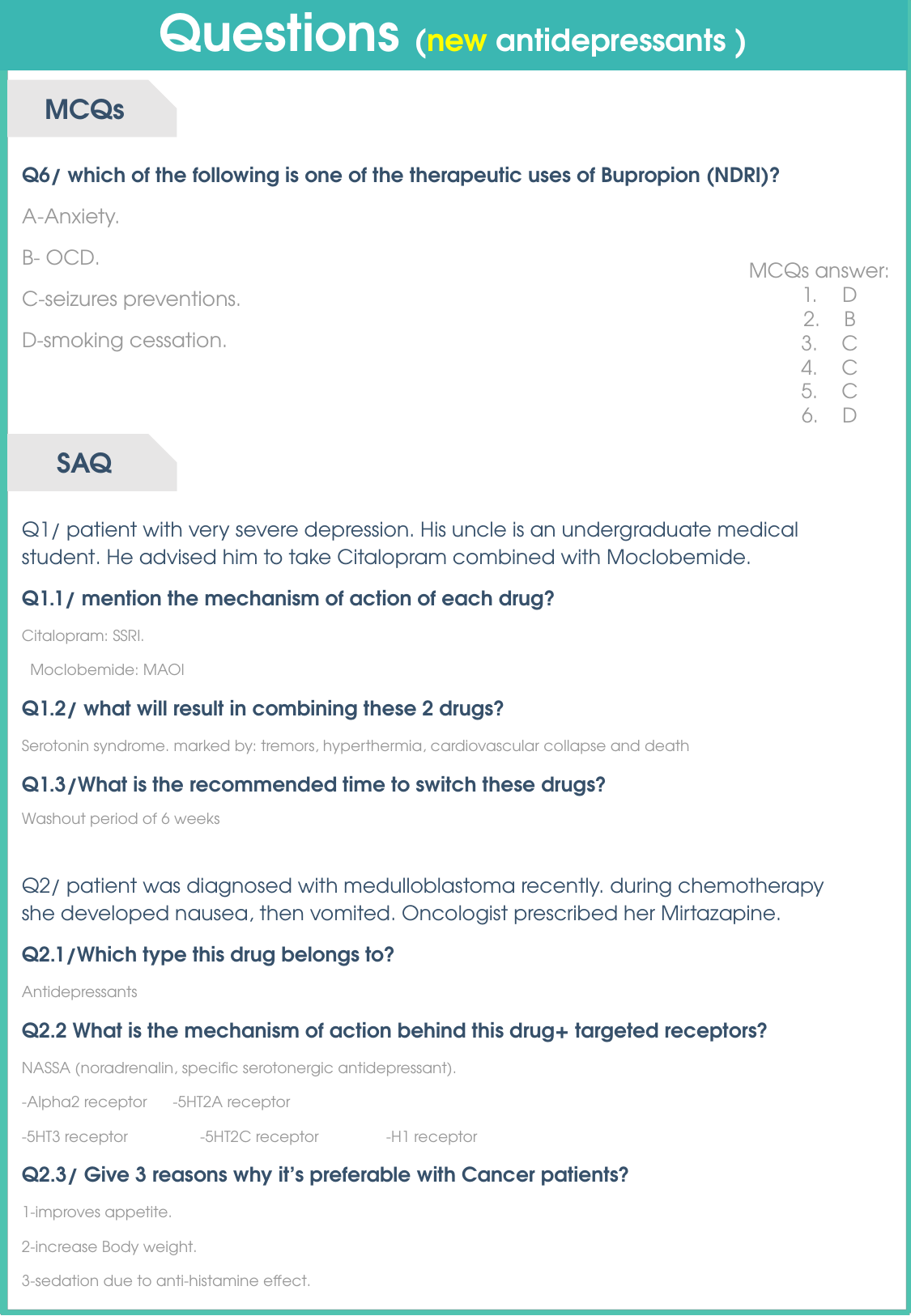

Questions (new antidepressants )
MCQs
Q6/ which of the following is one of the therapeutic uses of Bupropion (NDRI)?
A-Anxiety.
B- OCD.
C-seizures preventions.
D-smoking cessation.

MCQs answer:
D
B
C
C
C
D

MCQs
SAQ
Q1/ patient with very severe depression. His uncle is an undergraduate medical student. He advised him to take Citalopram combined with Moclobemide.
Q1.1/ mention the mechanism of action of each drug?
Citalopram: SSRI.
  Moclobemide: MAOI
Q1.2/ what will result in combining these 2 drugs?
Serotonin syndrome. marked by: tremors, hyperthermia, cardiovascular collapse and death
Q1.3/What is the recommended time to switch these drugs?
Washout period of 6 weeks

Q2/ patient was diagnosed with medulloblastoma recently. during chemotherapy she developed nausea, then vomited. Oncologist prescribed her Mirtazapine.
Q2.1/Which type this drug belongs to?
Antidepressants
Q2.2 What is the mechanism of action behind this drug+ targeted receptors?
NASSA (noradrenalin, specific serotonergic antidepressant).
-Alpha2 receptor      -5HT2A receptor
-5HT3 receptor                 -5HT2C receptor      	-H1 receptor
Q2.3/ Give 3 reasons why it’s preferable with Cancer patients?
1-improves appetite.
2-increase Body weight.
3-sedation due to anti-histamine effect.